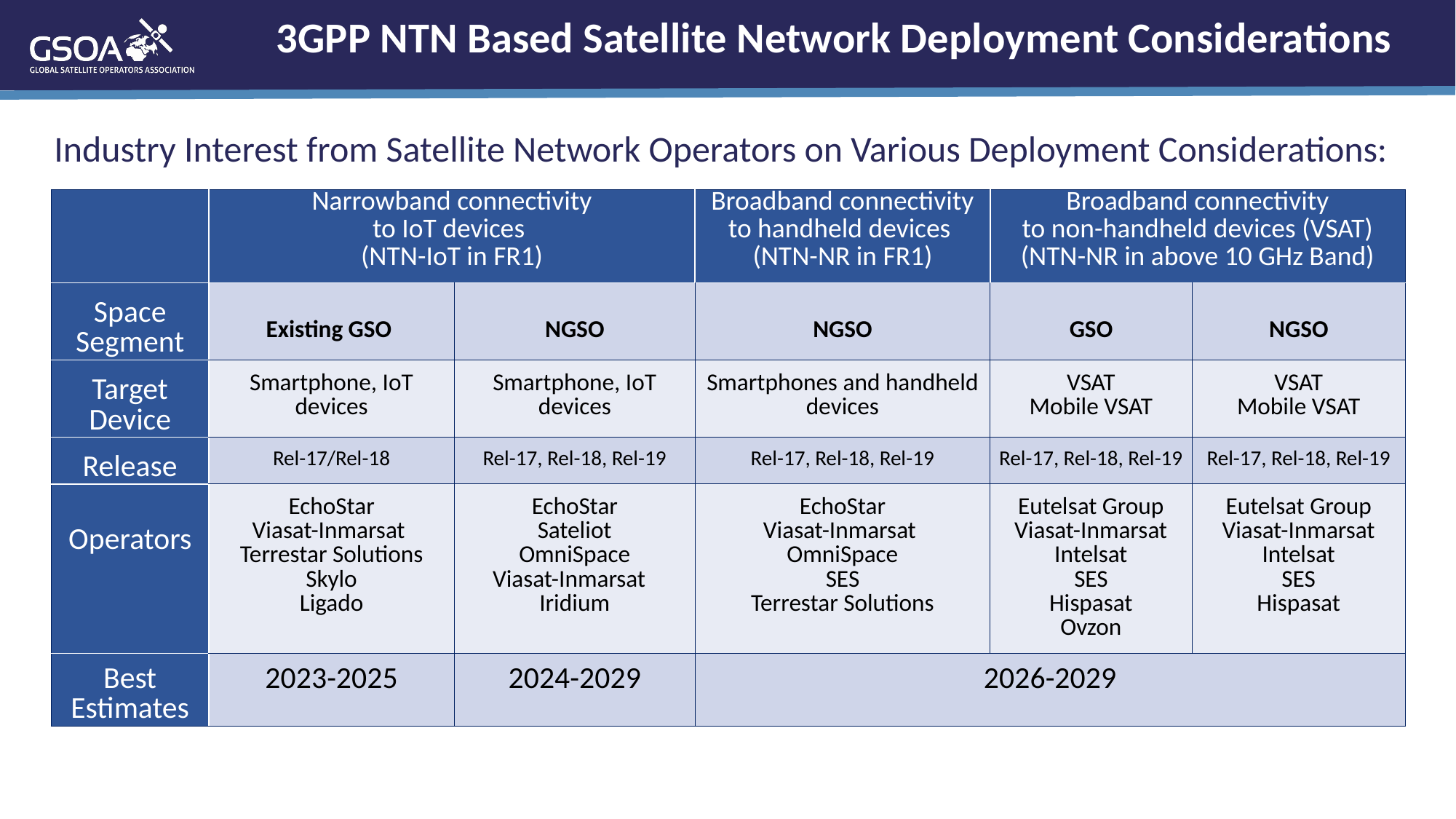

# 3GPP NTN Based Satellite Network Deployment Considerations
Industry Interest from Satellite Network Operators on Various Deployment Considerations:
|  | Narrowband connectivity to IoT devices (NTN-IoT in FR1) |  | Broadband connectivity to handheld devices (NTN-NR in FR1) | Broadband connectivity to non-handheld devices (VSAT) (NTN-NR in above 10 GHz Band) |  |
| --- | --- | --- | --- | --- | --- |
| Space Segment | Existing GSO | NGSO | NGSO | GSO | NGSO |
| Target Device | Smartphone, IoT devices | Smartphone, IoT devices | Smartphones and handheld devices | VSAT Mobile VSAT | VSAT Mobile VSAT |
| Release | Rel-17/Rel-18 | Rel-17, Rel-18, Rel-19 | Rel-17, Rel-18, Rel-19 | Rel-17, Rel-18, Rel-19 | Rel-17, Rel-18, Rel-19 |
| Operators | EchoStar Viasat-Inmarsat Terrestar Solutions Skylo Ligado | EchoStar Sateliot OmniSpace Viasat-Inmarsat Iridium | EchoStar Viasat-Inmarsat OmniSpace SES Terrestar Solutions | Eutelsat Group Viasat-Inmarsat Intelsat SES Hispasat Ovzon | Eutelsat Group Viasat-Inmarsat Intelsat SES Hispasat |
| Best Estimates | 2023-2025 | 2024-2029 | 2026-2029 | 2026-2029 | 2026-2029 |